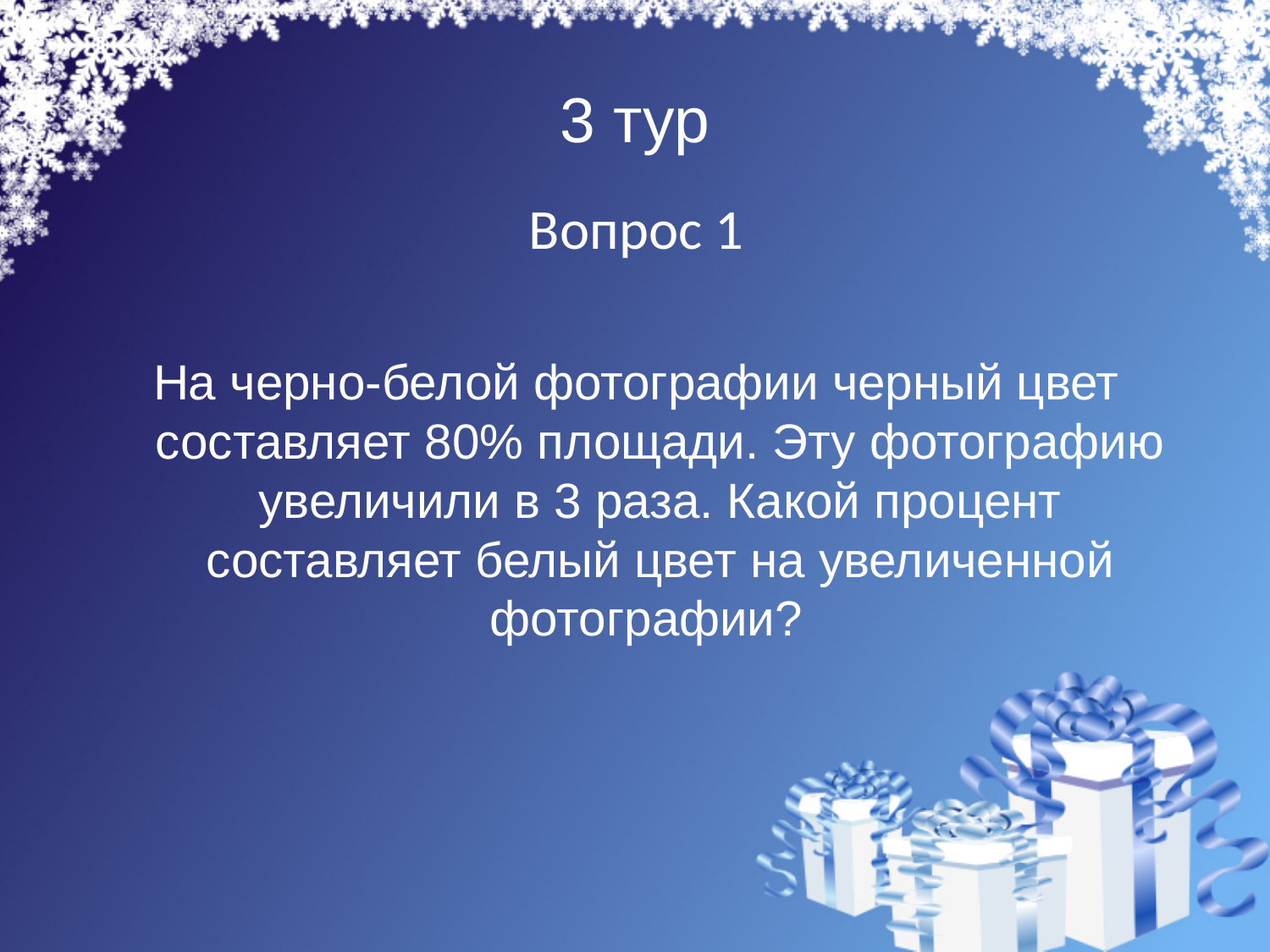

# 3 тур
Вопрос 1

На черно-белой фотографии черный цвет составляет 80% площади. Эту фотографию увеличили в 3 раза. Какой процент составляет белый цвет на увеличенной фотографии?